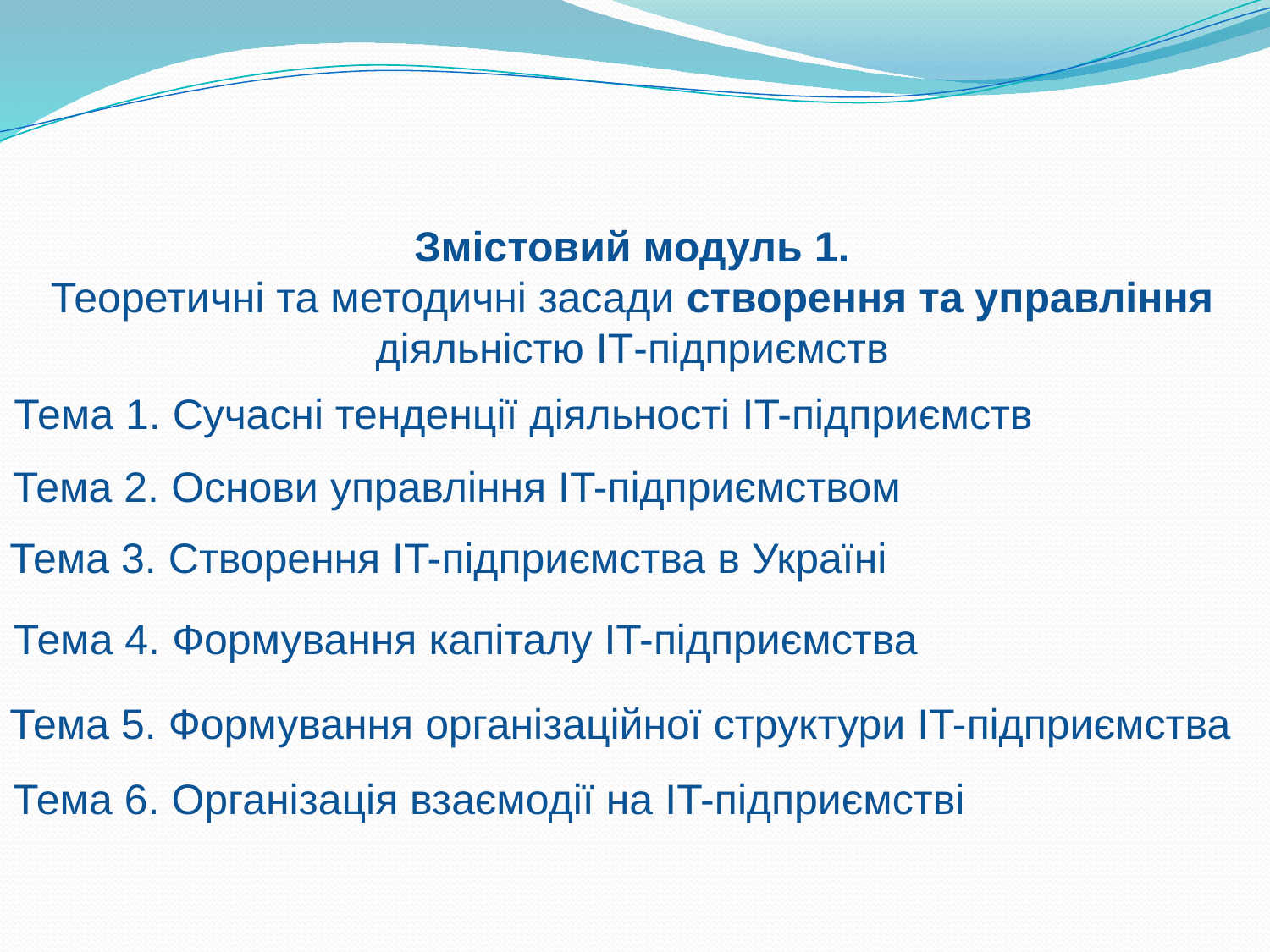

Змістовий модуль 1.
Теоретичні та методичні засади створення та управління діяльністю ІТ-підприємств
Тема 1. Сучасні тенденції діяльності IT-підприємств
Тема 2. Основи управління IT-підприємством
Тема 3. Створення IT-підприємства в Україні
Тема 4. Формування капіталу IT-підприємства
Тема 5. Формування організаційної структури IT-підприємства
Тема 6. Організація взаємодії на IT-підприємстві